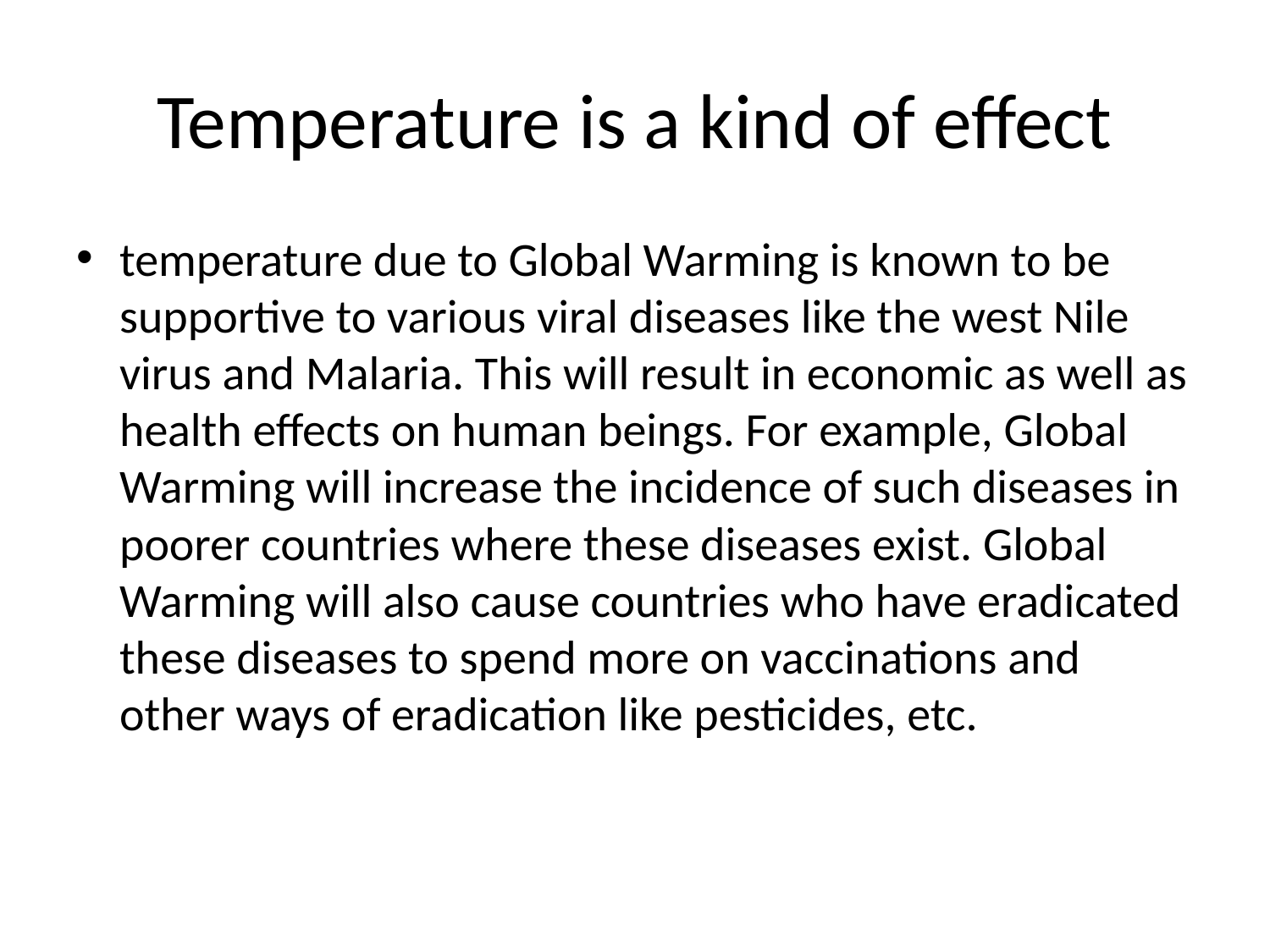

# Temperature is a kind of effect
temperature due to Global Warming is known to be supportive to various viral diseases like the west Nile virus and Malaria. This will result in economic as well as health effects on human beings. For example, Global Warming will increase the incidence of such diseases in poorer countries where these diseases exist. Global Warming will also cause countries who have eradicated these diseases to spend more on vaccinations and other ways of eradication like pesticides, etc.